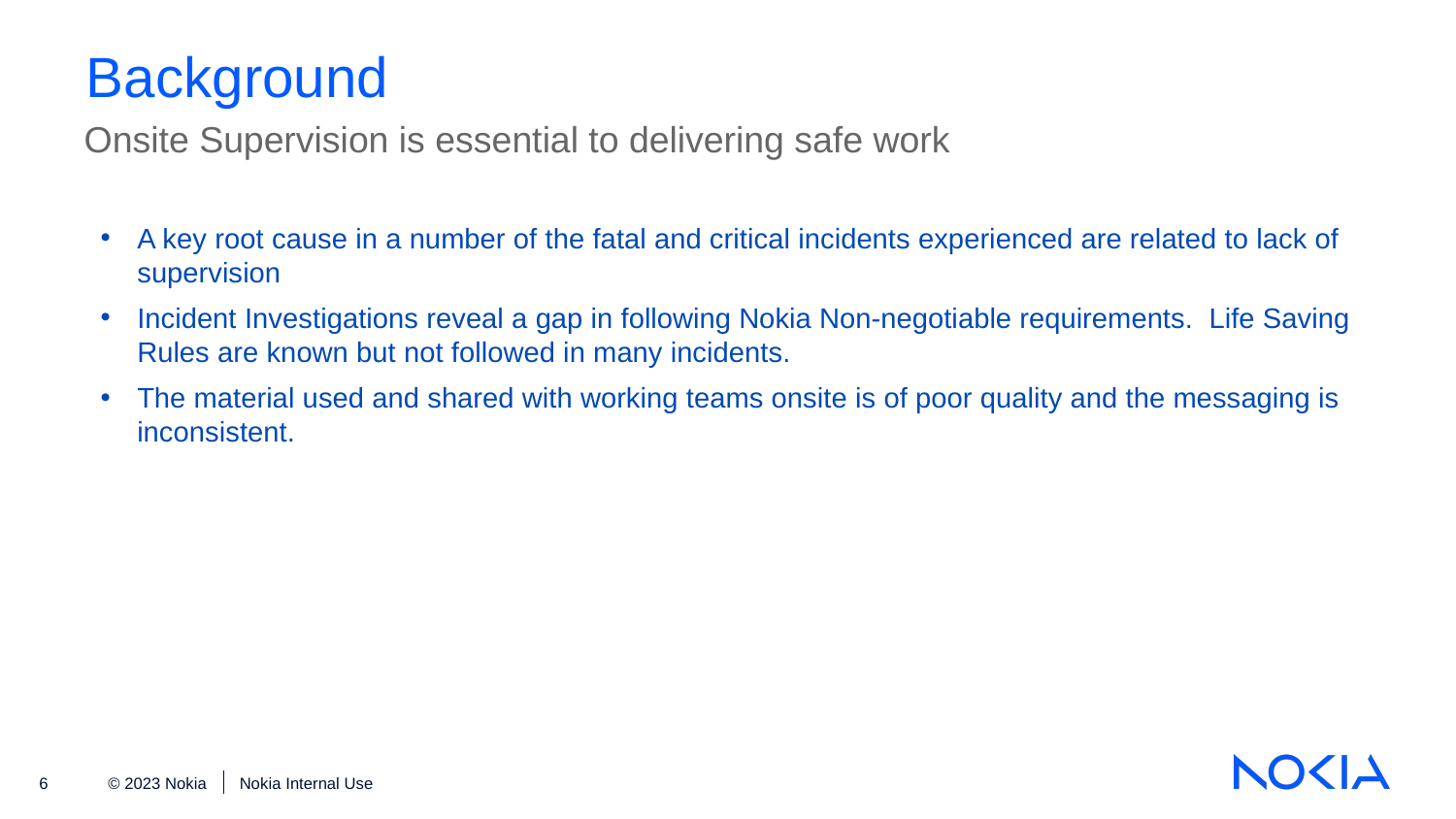

Background

Onsite Supervision is essential to delivering safe work

A key root cause in a number of the fatal and critical incidents experienced are related to lack of supervision
Incident Investigations reveal a gap in following Nokia Non-negotiable requirements.  Life Saving Rules are known but not followed in many incidents.
The material used and shared with working teams onsite is of poor quality and the messaging is inconsistent.

Nokia Internal Use